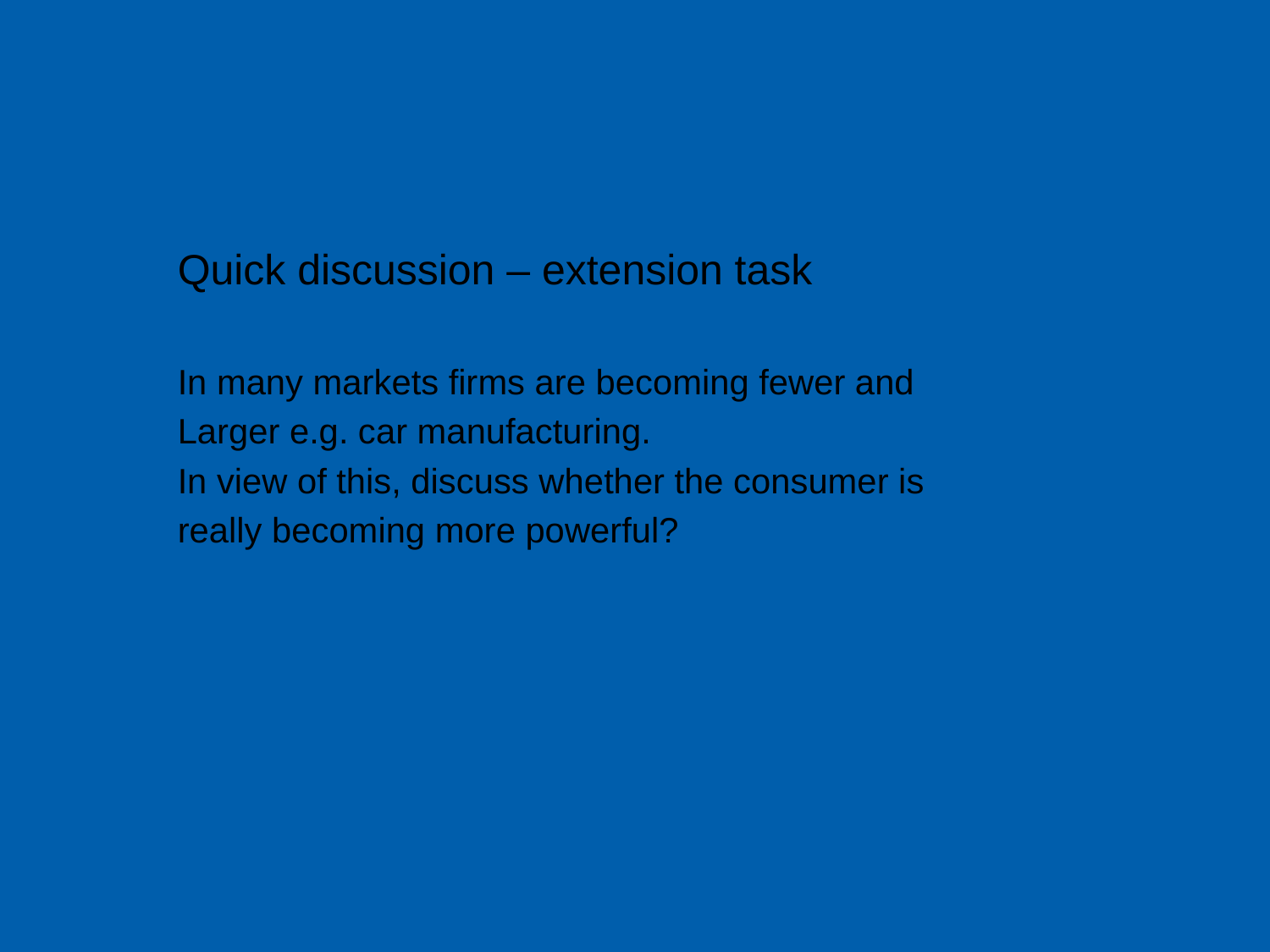

#
Quick discussion – extension task

In many markets firms are becoming fewer and
Larger e.g. car manufacturing.
In view of this, discuss whether the consumer is
really becoming more powerful?